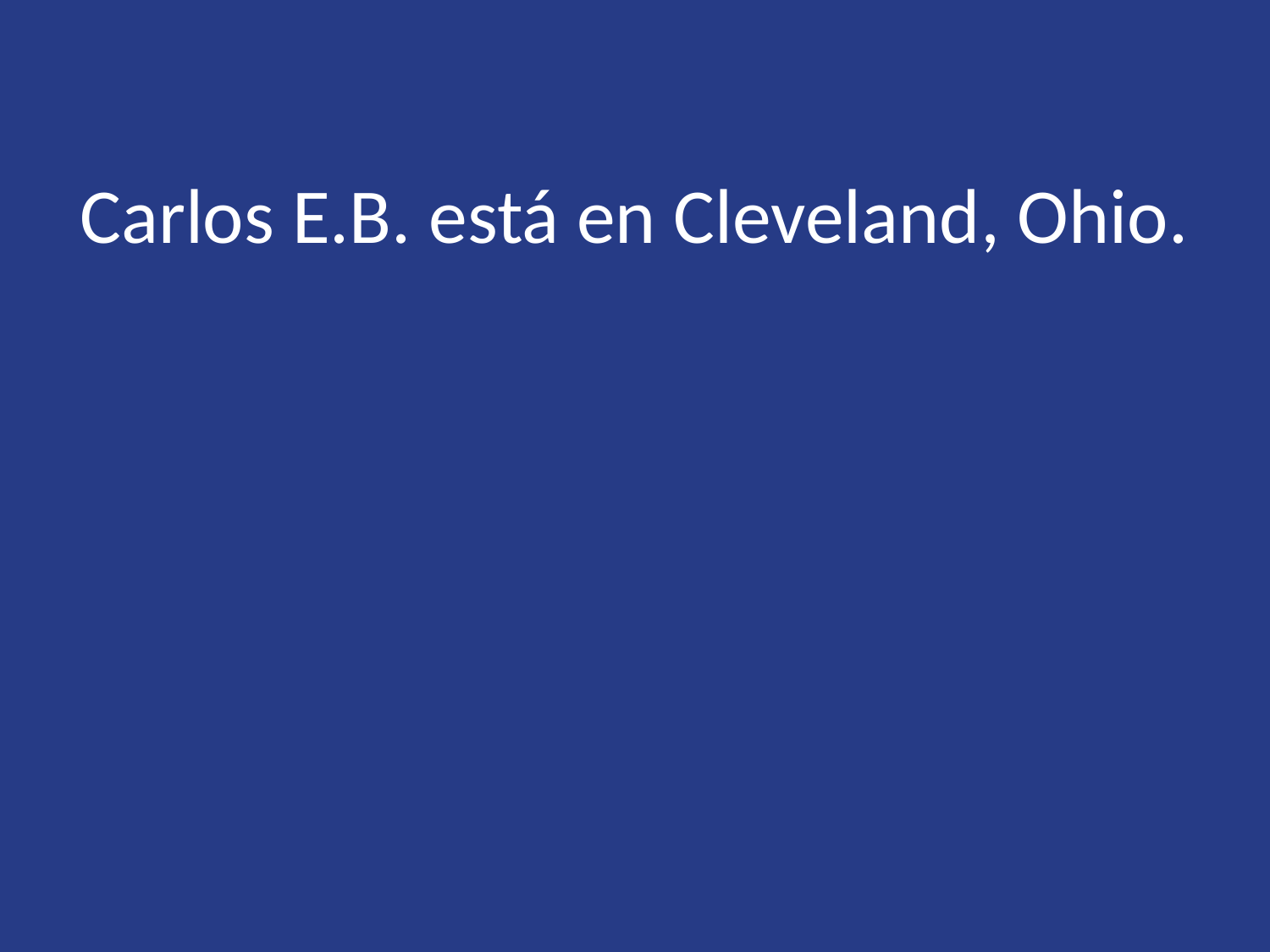

# Carlos E.B. está en Cleveland, Ohio.